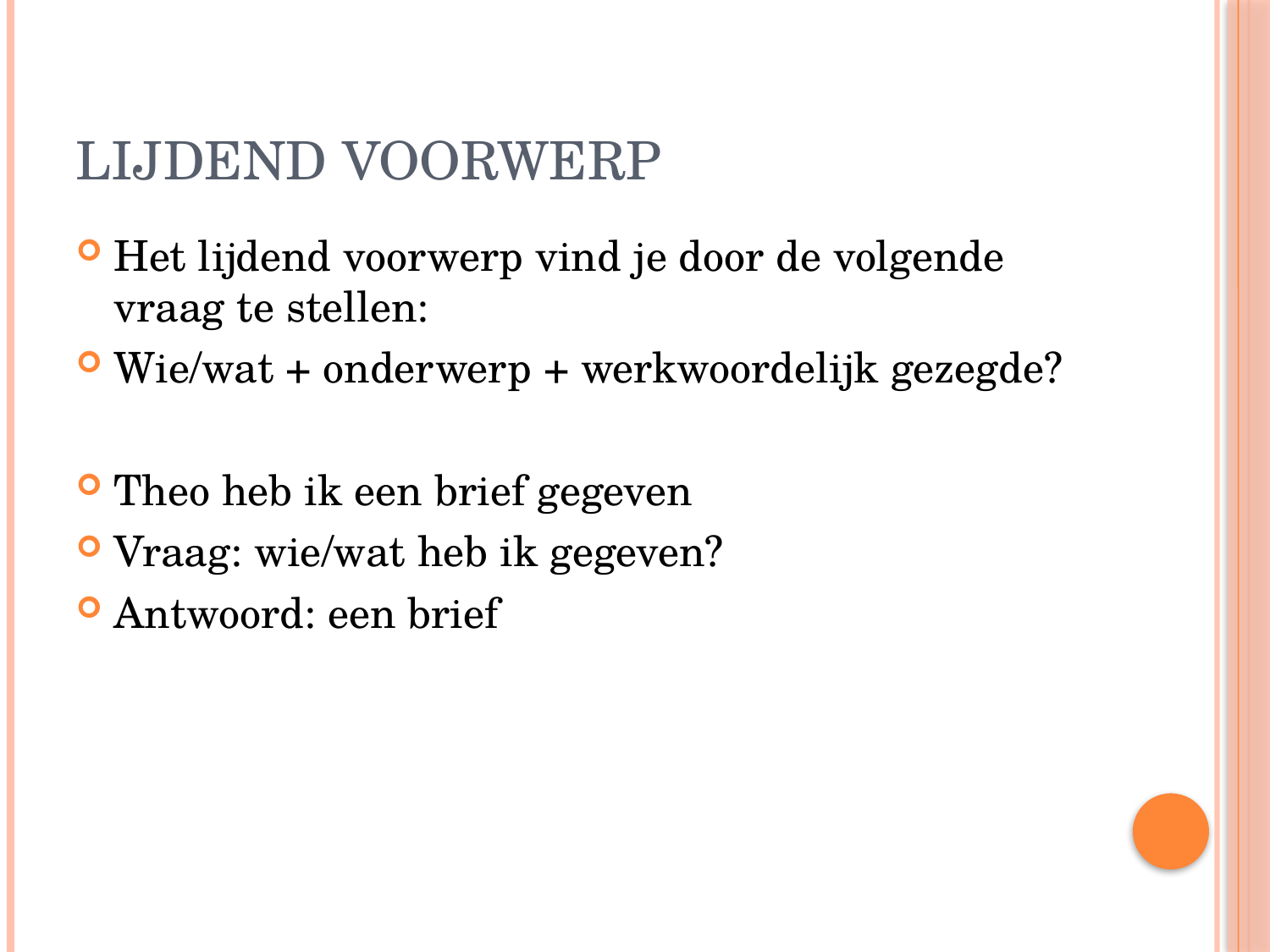

# Lijdend voorwerp
Het lijdend voorwerp vind je door de volgende vraag te stellen:
Wie/wat + onderwerp + werkwoordelijk gezegde?

Theo heb ik een brief gegeven
Vraag: wie/wat heb ik gegeven?
Antwoord: een brief